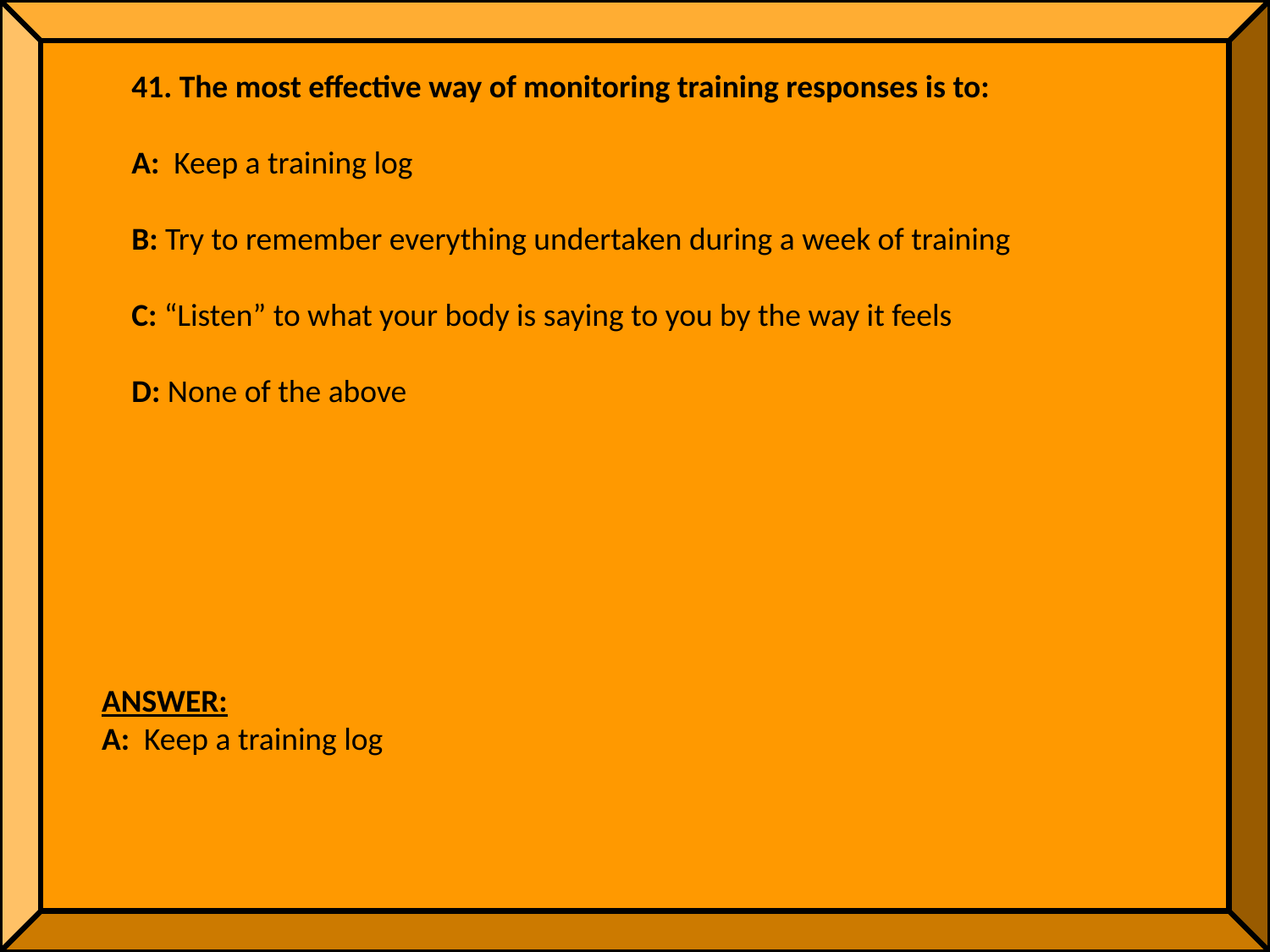

41. The most effective way of monitoring training responses is to:

A:  Keep a training log

B: Try to remember everything undertaken during a week of training

C: “Listen” to what your body is saying to you by the way it feels

D: None of the above

ANSWER:
A:  Keep a training log